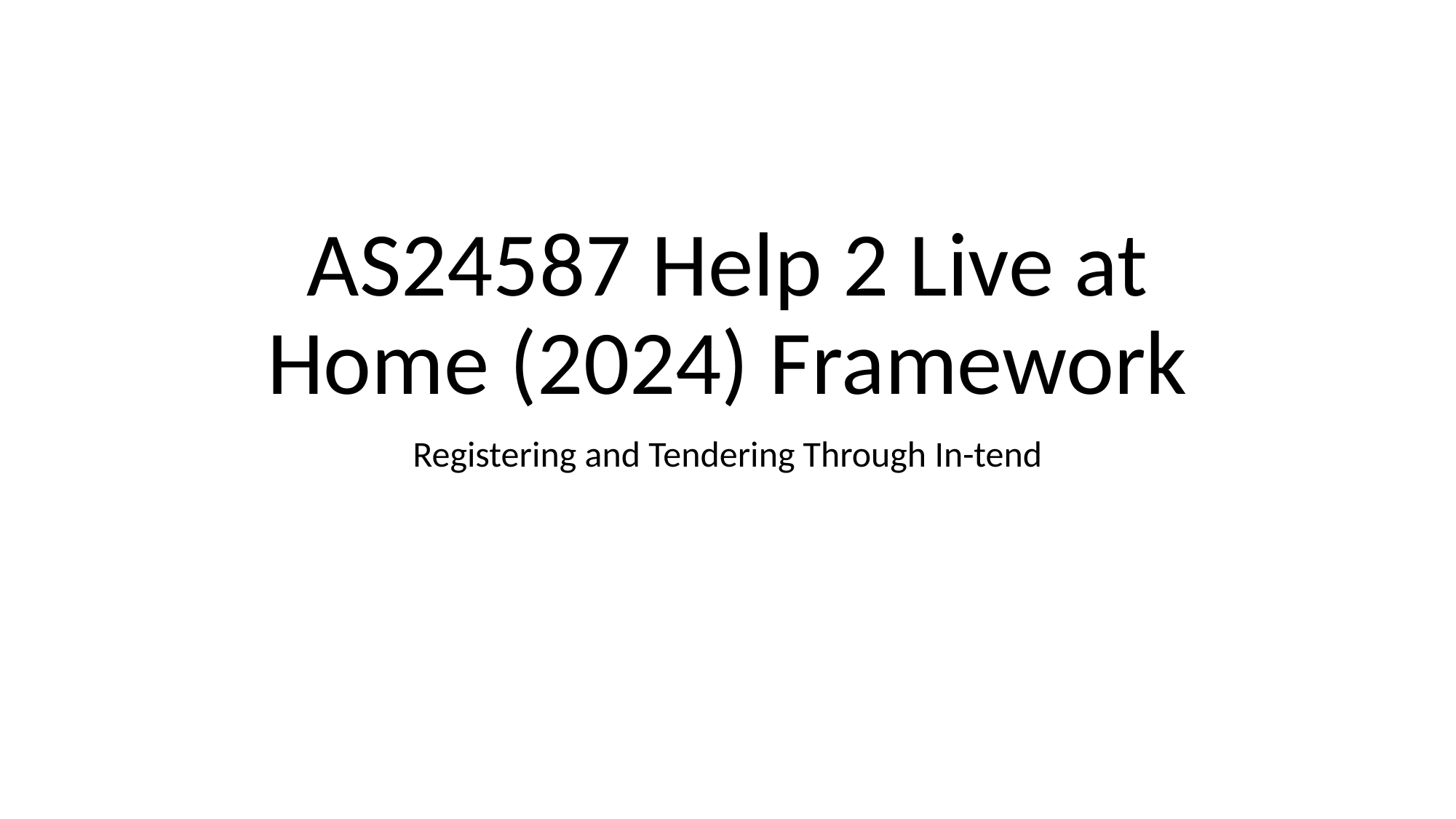

# AS24587 Help 2 Live at Home (2024) Framework
Registering and Tendering Through In-tend